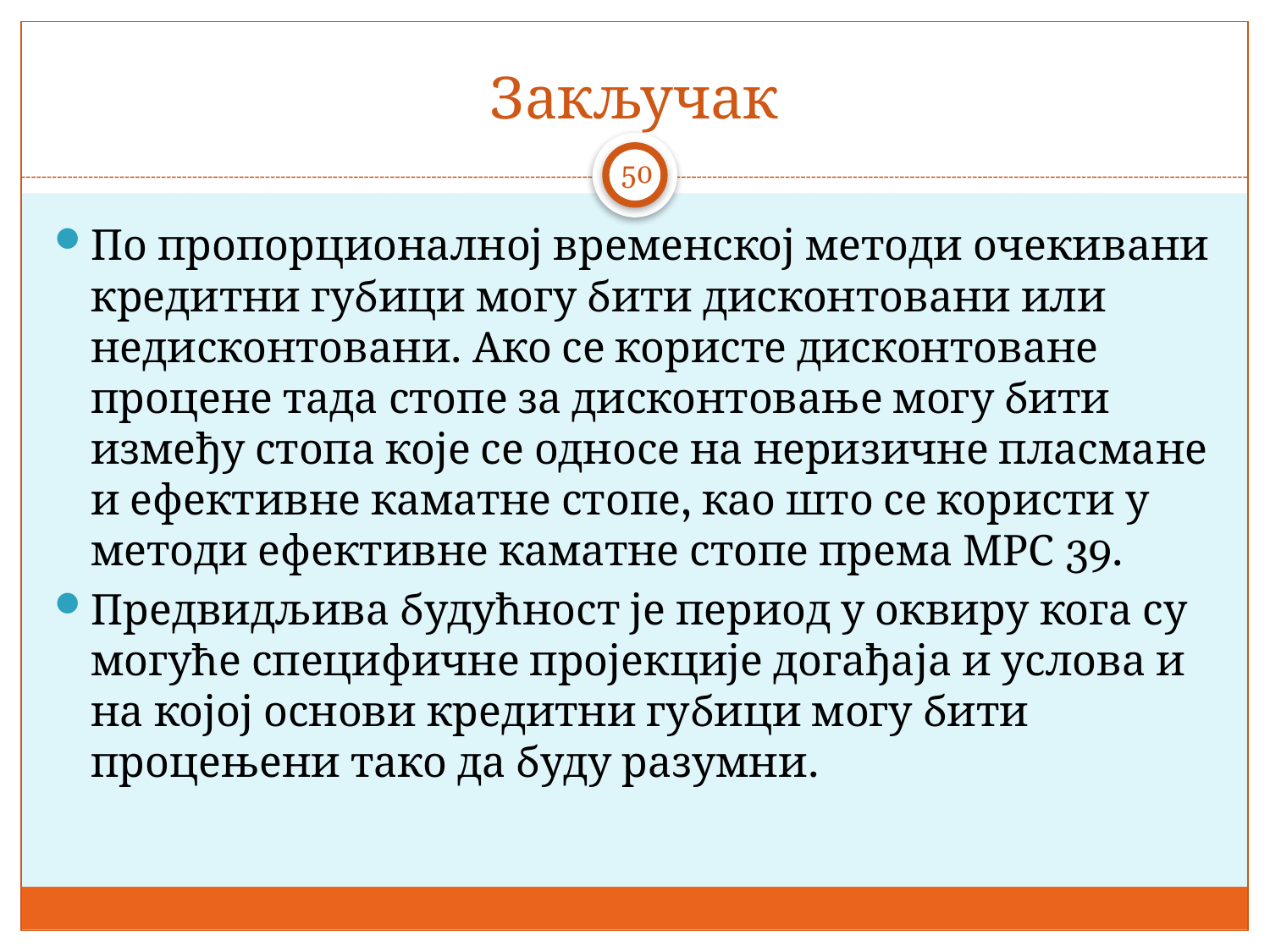

# Закључак
50
По пропорционалној временској методи очекивани кредитни губици могу бити дисконтовани или недисконтовани. Ако се користе дисконтоване процене тада стопе за дисконтовање могу бити између стопа које се односе на неризичне пласмане и ефективне каматне стопе, као што се користи у методи ефективне каматне стопе према МРС 39.
Предвидљива будућност је период у оквиру кога су могуће специфичне пројекције догађаја и услова и  на којој основи кредитни губици могу бити процењени тако да буду разумни.